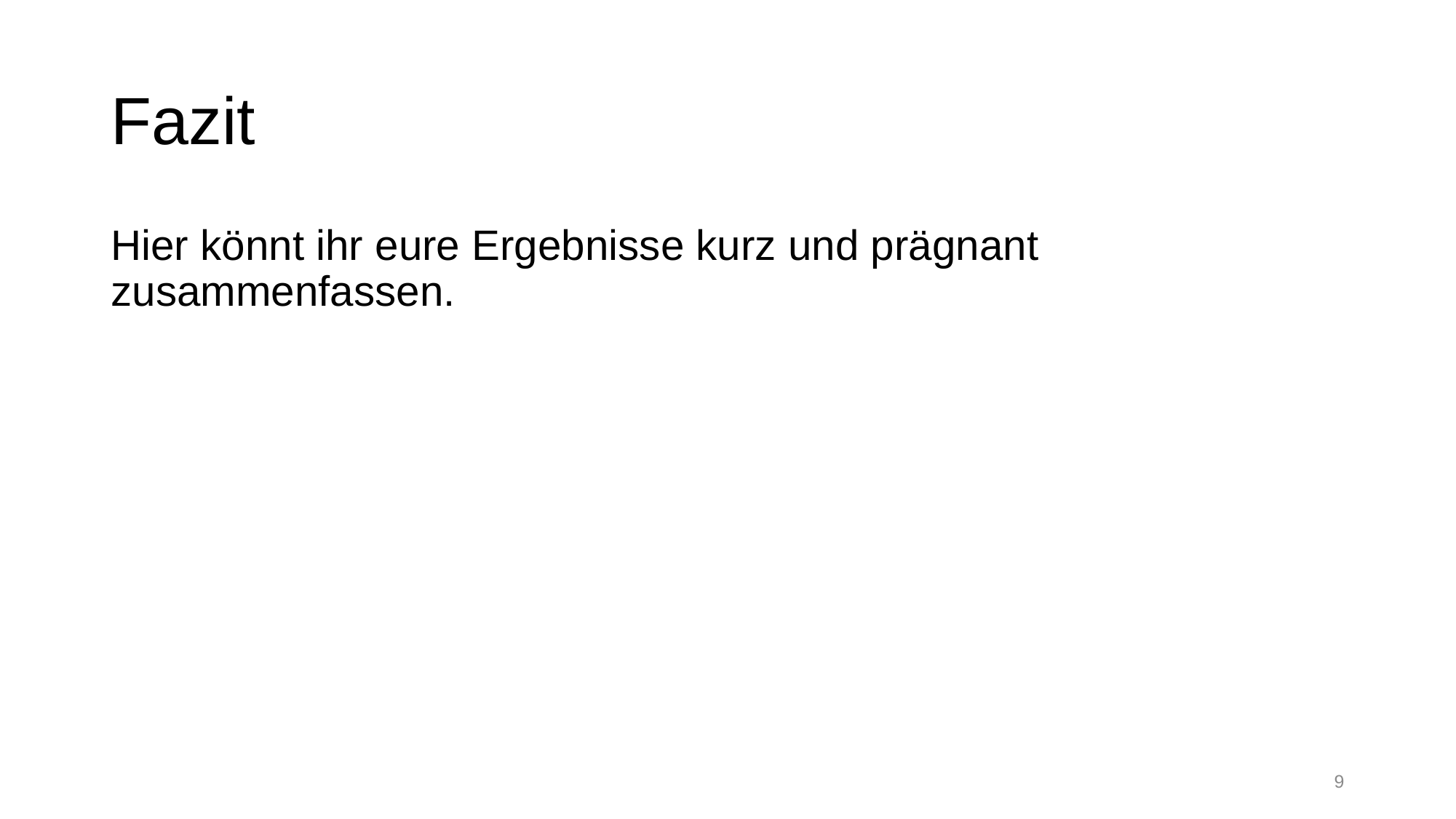

# Fazit
Hier könnt ihr eure Ergebnisse kurz und prägnant zusammenfassen.
9